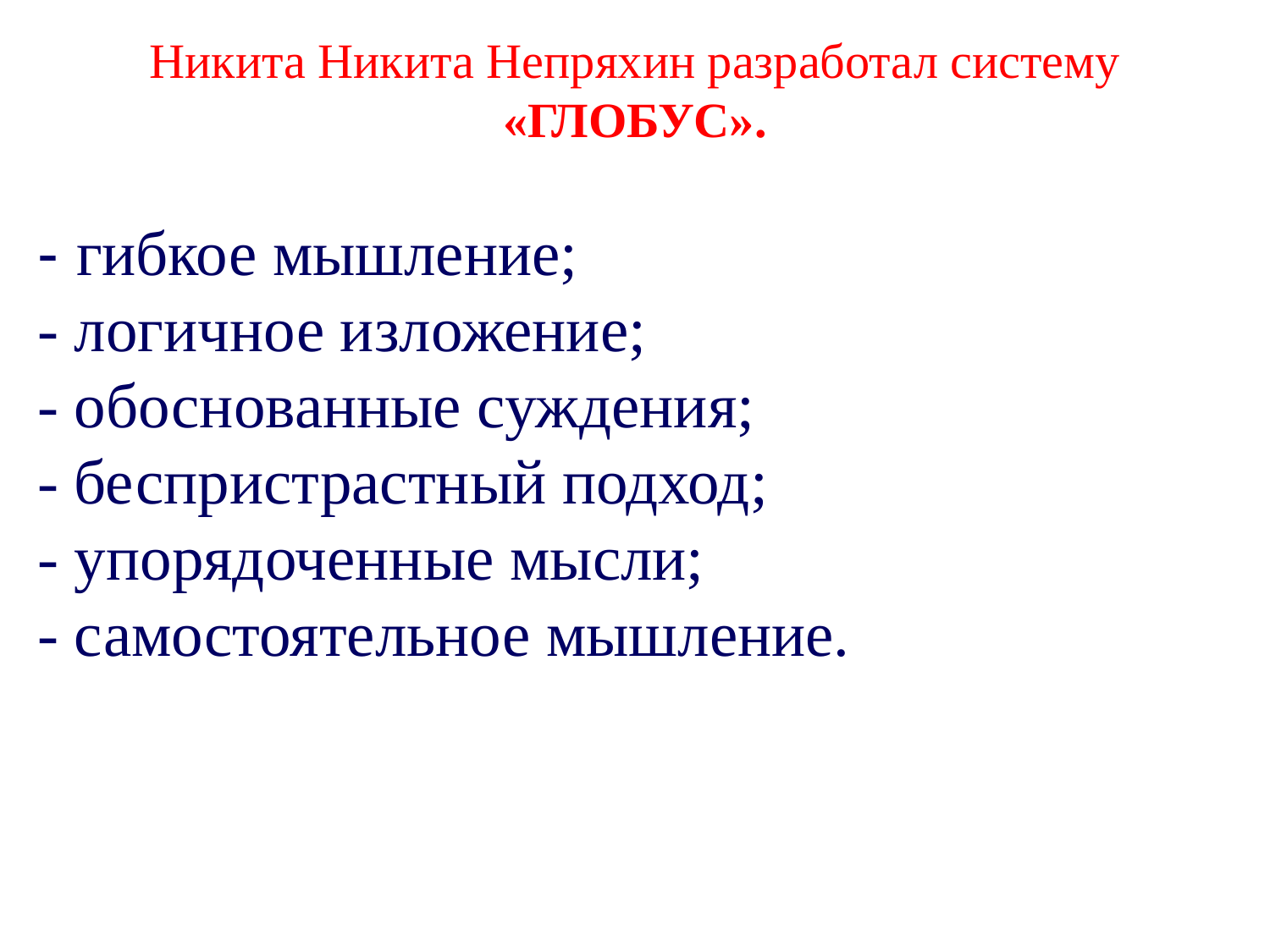

# Никита Никита Непряхин разработал систему «ГЛОБУС».
- гибкое мышление;
- логичное изложение;
- обоснованные суждения;
- беспристрастный подход;
- упорядоченные мысли;
- самостоятельное мышление.